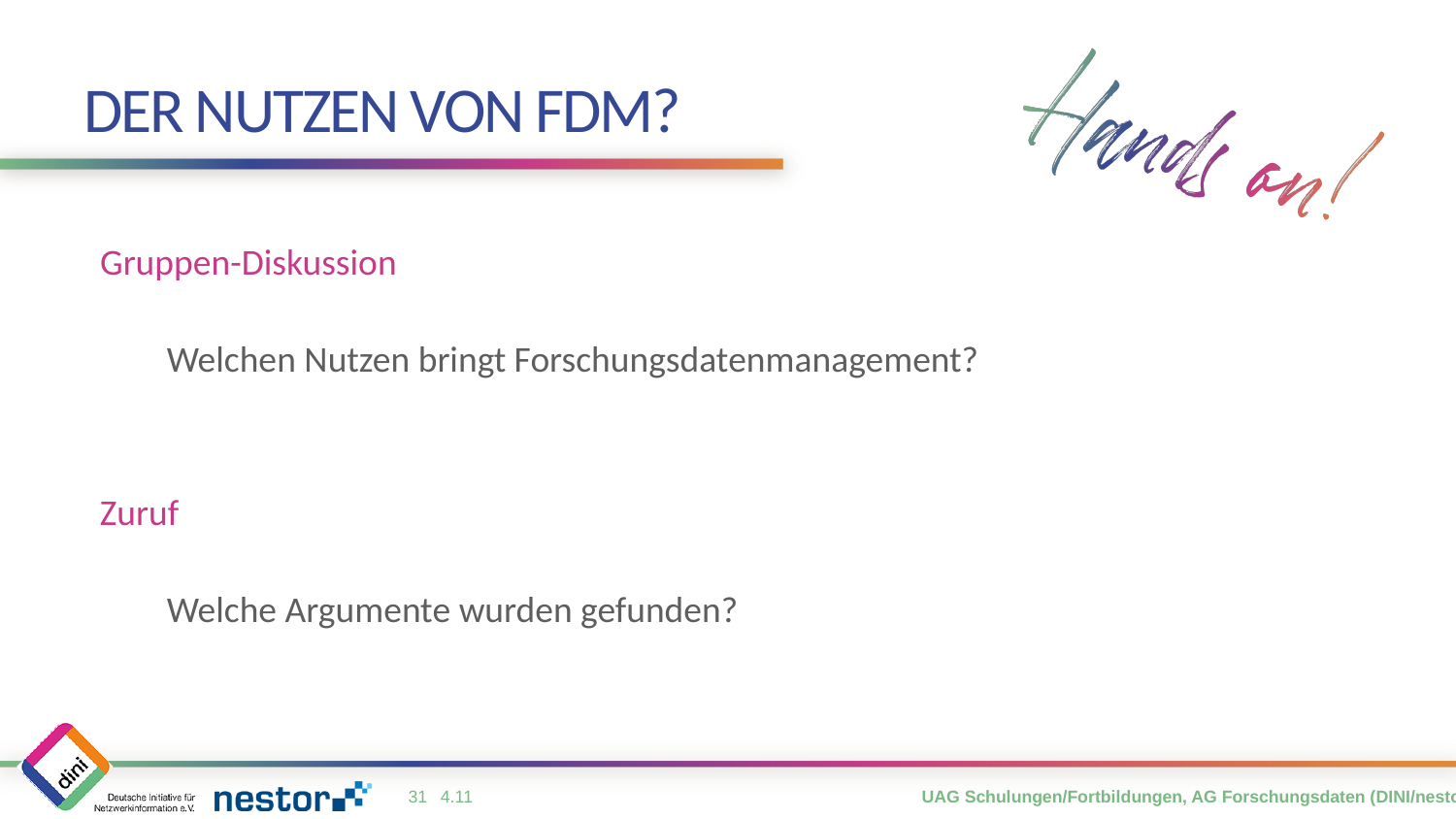

# Der Nutzen von FDM?
Gruppen-Diskussion
Welchen Nutzen bringt Forschungsdatenmanagement?
Zuruf
Welche Argumente wurden gefunden?
31
4.11